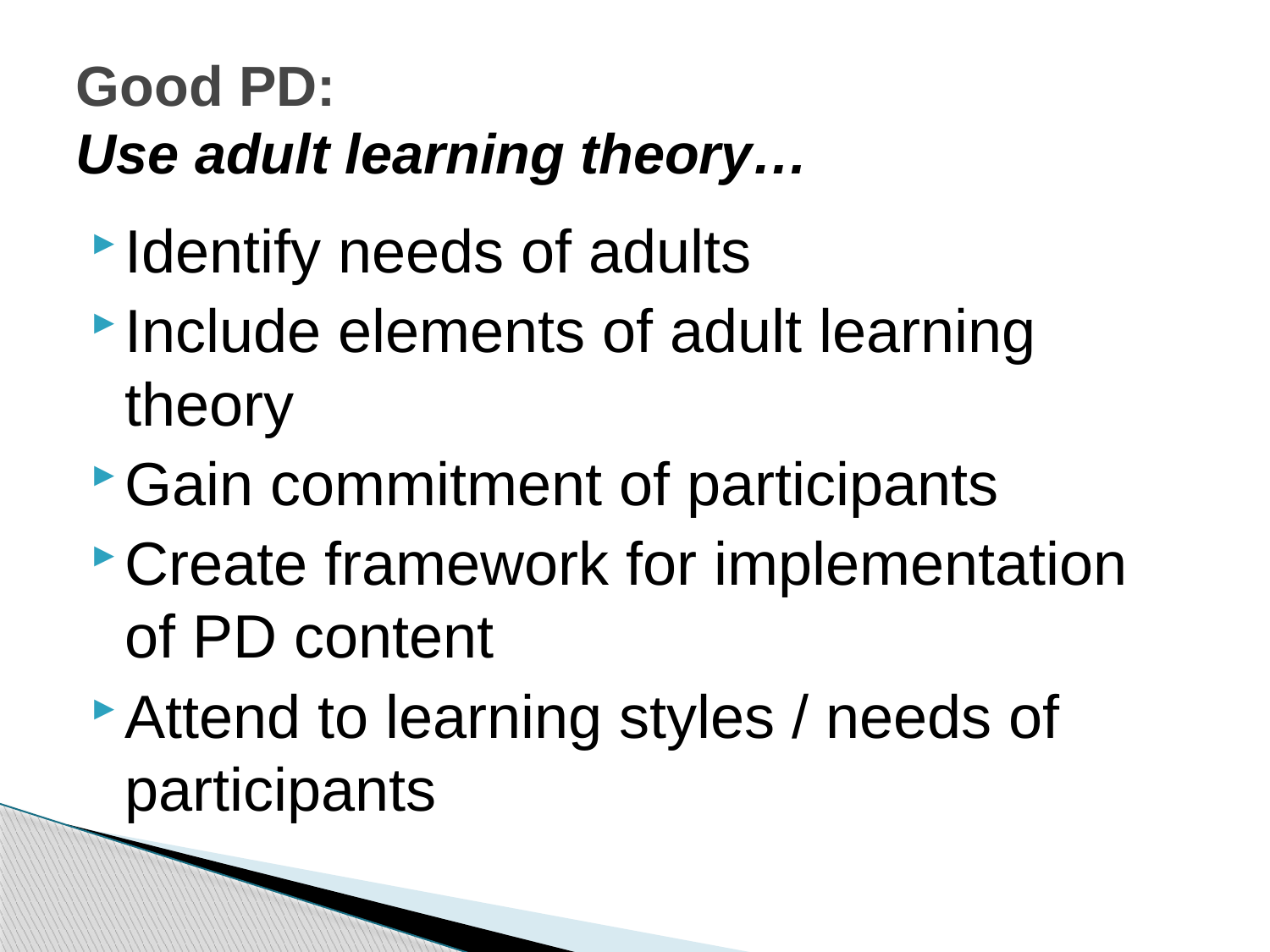

# Good PD: Use adult learning theory…
Identify needs of adults
Include elements of adult learning theory
Gain commitment of participants
Create framework for implementation of PD content
Attend to learning styles / needs of participants